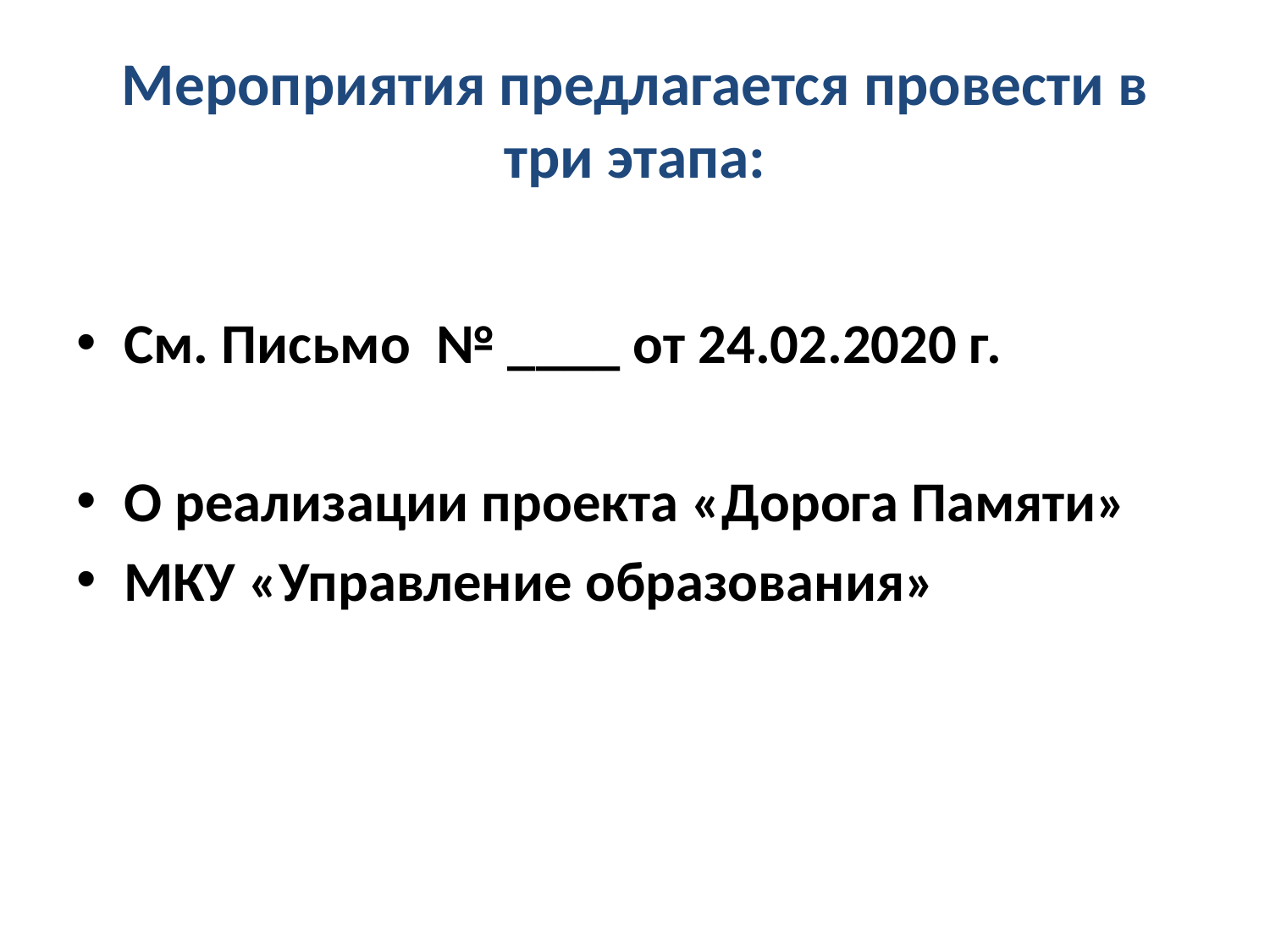

# Мероприятия предлагается провести в три этапа:

См. Письмо  № ____ от 24.02.2020 г.

О реализации проекта «Дорога Памяти»
МКУ «Управление образования»